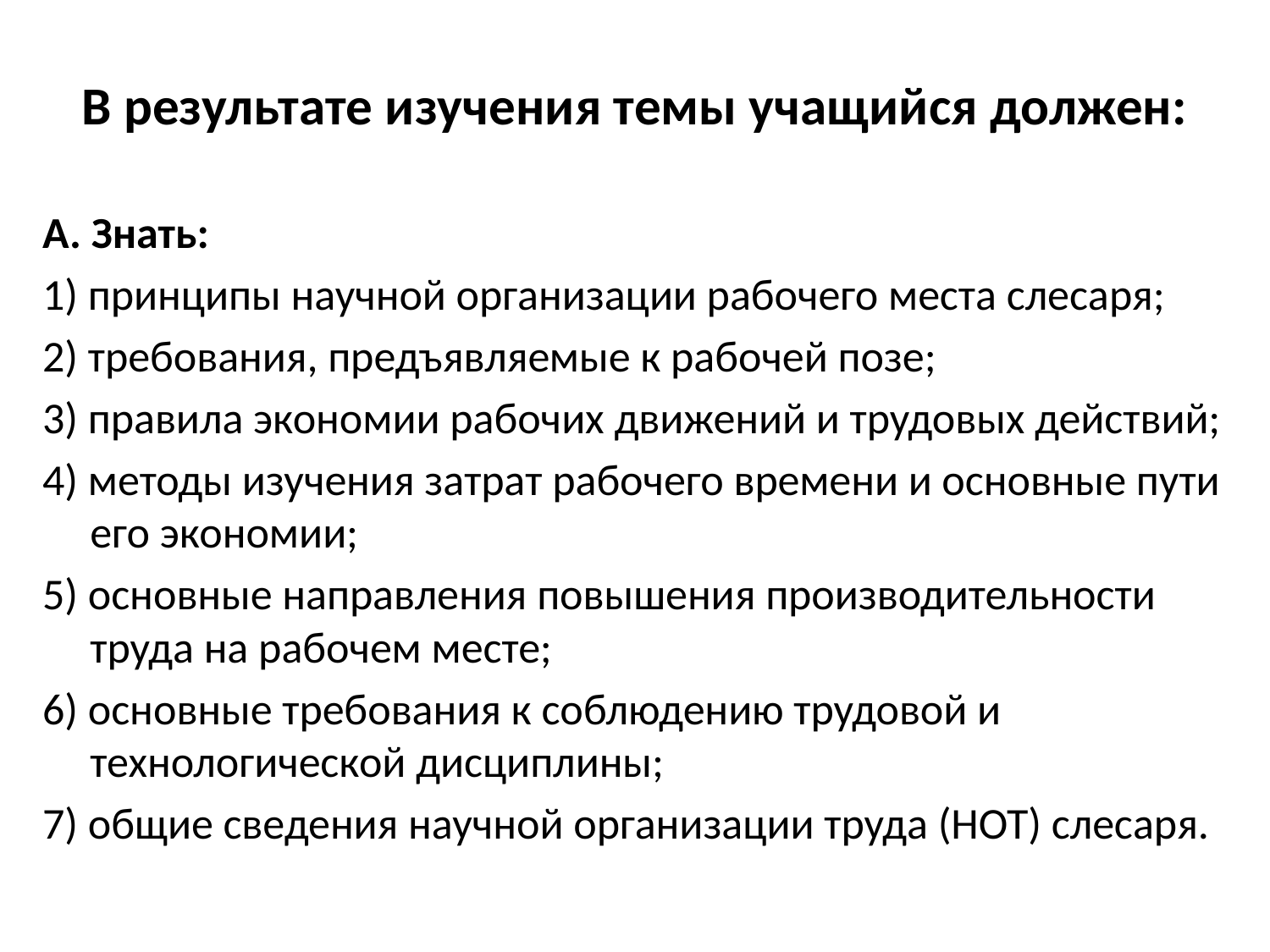

# В результате изучения темы учащийся должен:
А. Знать:
1) принципы научной организации рабочего места слесаря;
2) требования, предъявляемые к рабочей позе;
3) правила экономии рабочих движений и трудовых действий;
4) методы изучения затрат рабочего времени и основные пути его экономии;
5) основные направления повышения производительности труда на рабочем месте;
6) основные требования к соблюдению трудовой и технологической дисциплины;
7) общие сведения научной организации труда (НОТ) слесаря.